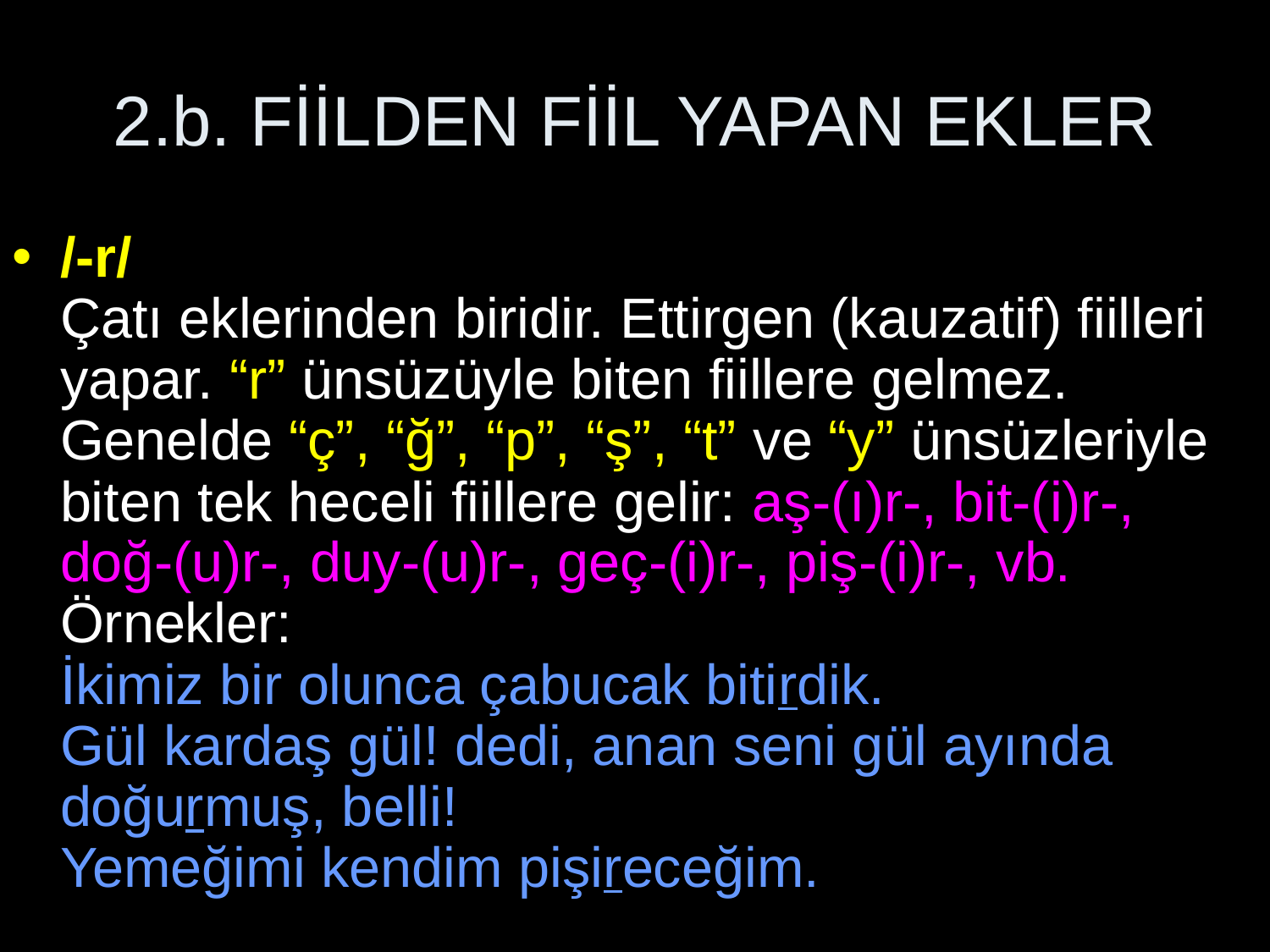

# 2.b. FİİLDEN FİİL YAPAN EKLER
/-r/
Çatı eklerinden biridir. Ettirgen (kauzatif) fiilleri yapar. “r” ünsüzüyle biten fiillere gelmez. Genelde “ç”, “ğ”, “p”, “ş”, “t” ve “y” ünsüzleriyle biten tek heceli fiillere gelir: aş-(ı)r-, bit-(i)r-, doğ-(u)r-, duy-(u)r-, geç-(i)r-, piş-(i)r-, vb.
Örnekler:
İkimiz bir olunca çabucak bitirdik.
Gül kardaş gül! dedi, anan seni gül ayında doğurmuş, belli!
Yemeğimi kendim pişireceğim.